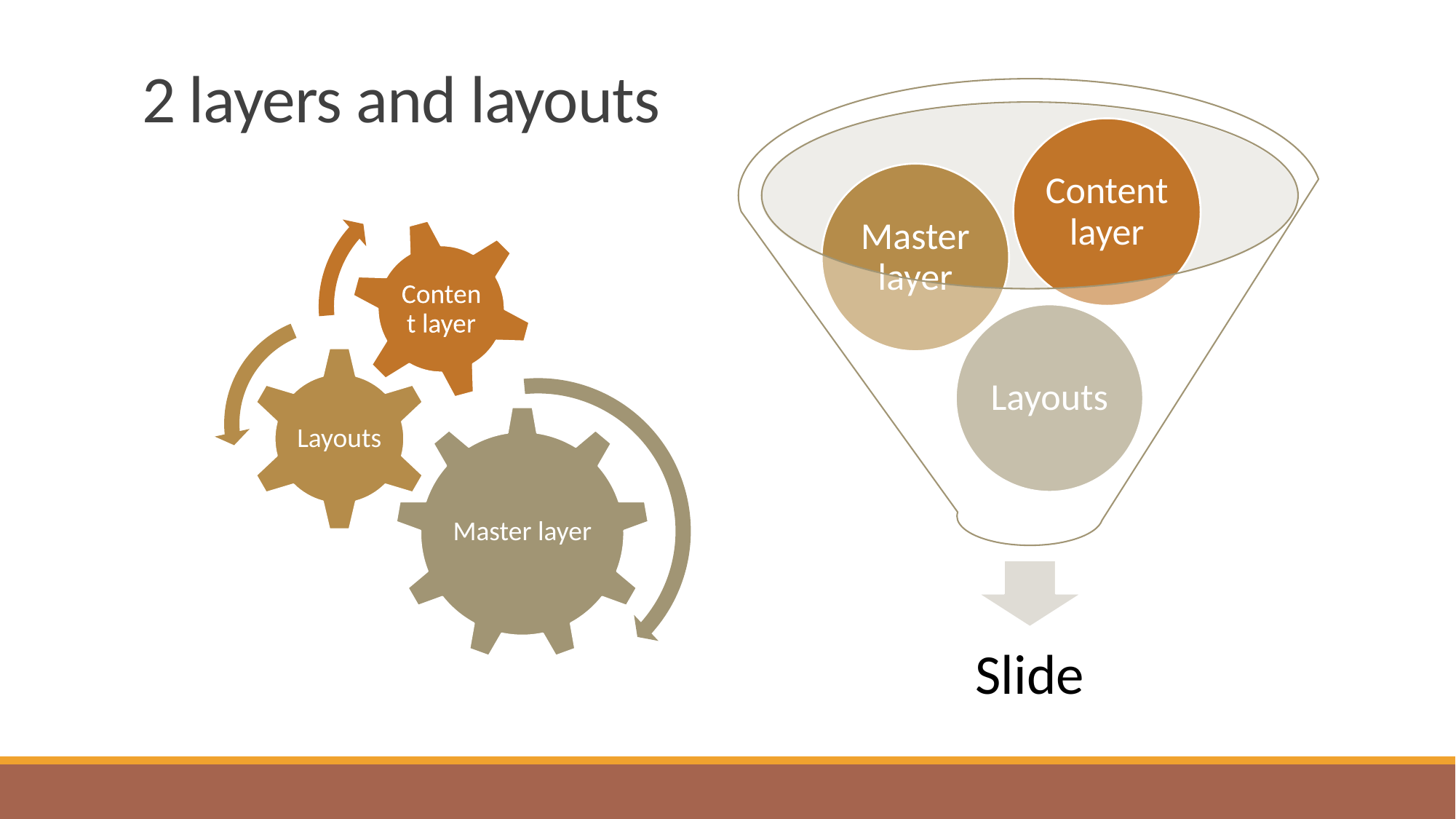

# 2 layers and layouts
Slide
Layouts
Master layer
Content layer
Master layer
Layouts
Content layer